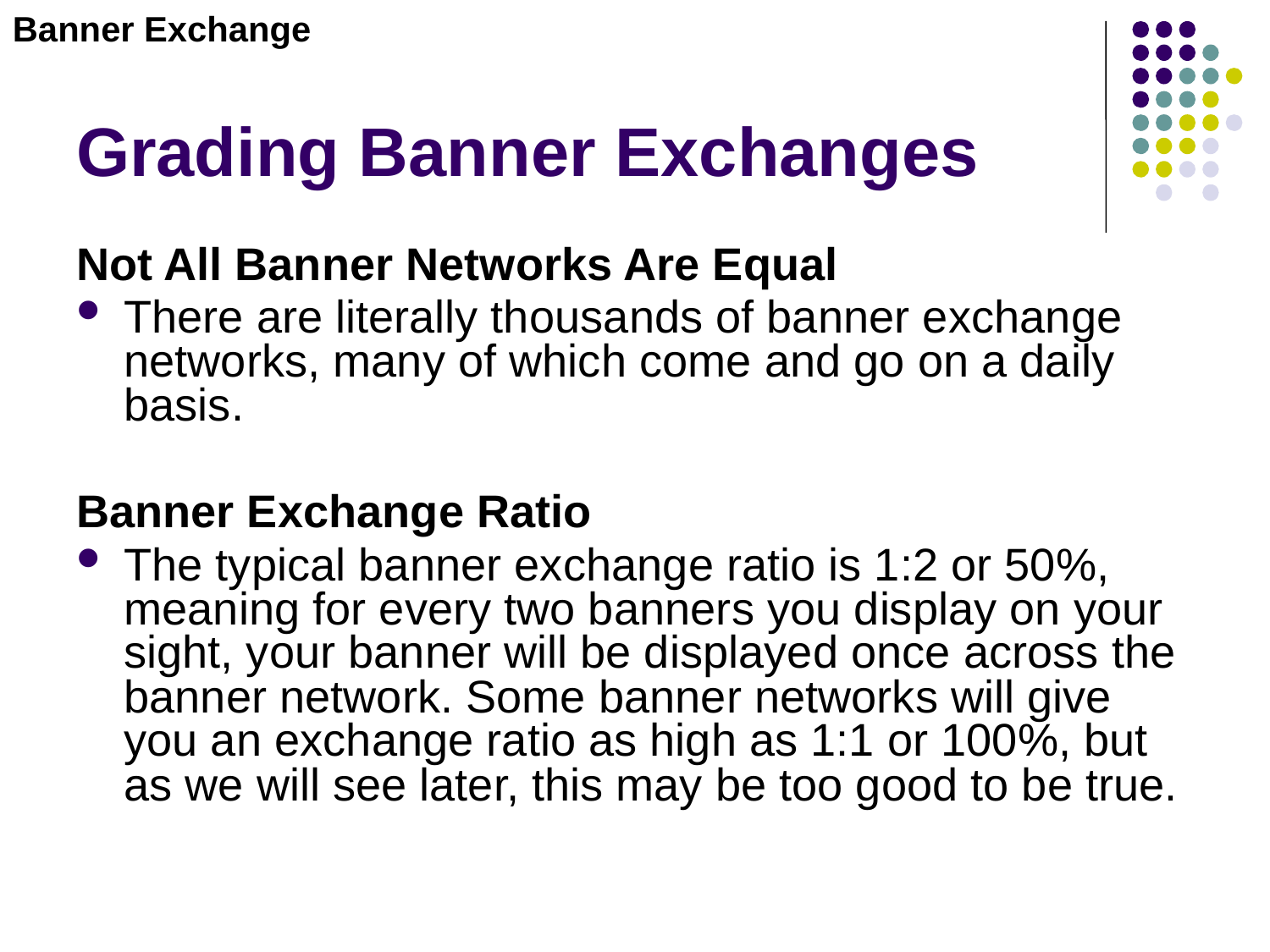

Banner Exchange
# Grading Banner Exchanges
Not All Banner Networks Are Equal
There are literally thousands of banner exchange networks, many of which come and go on a daily basis.

Banner Exchange Ratio
The typical banner exchange ratio is 1:2 or 50%, meaning for every two banners you display on your sight, your banner will be displayed once across the banner network. Some banner networks will give you an exchange ratio as high as 1:1 or 100%, but as we will see later, this may be too good to be true.